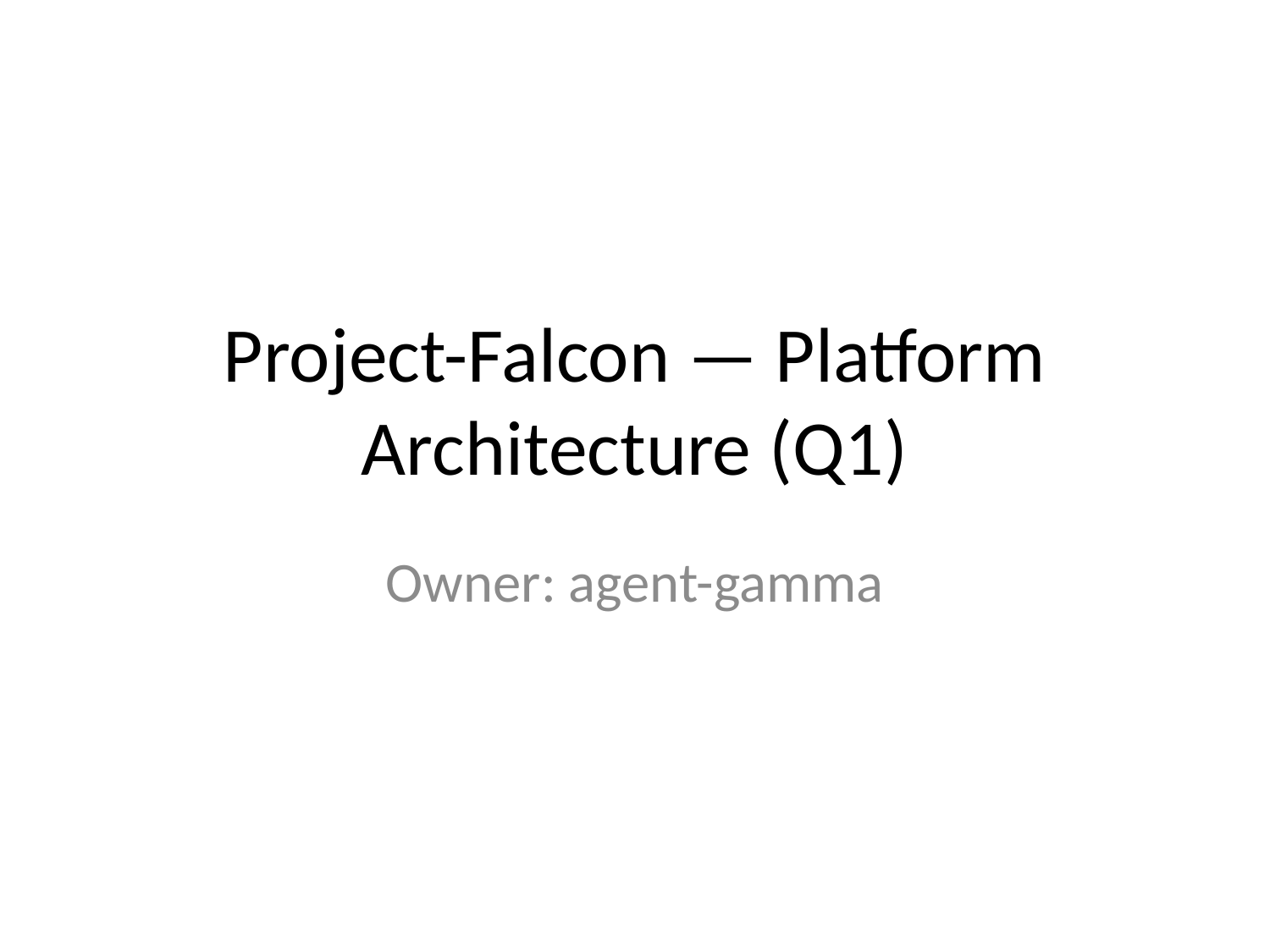

# Project-Falcon — Platform Architecture (Q1)
Owner: agent-gamma